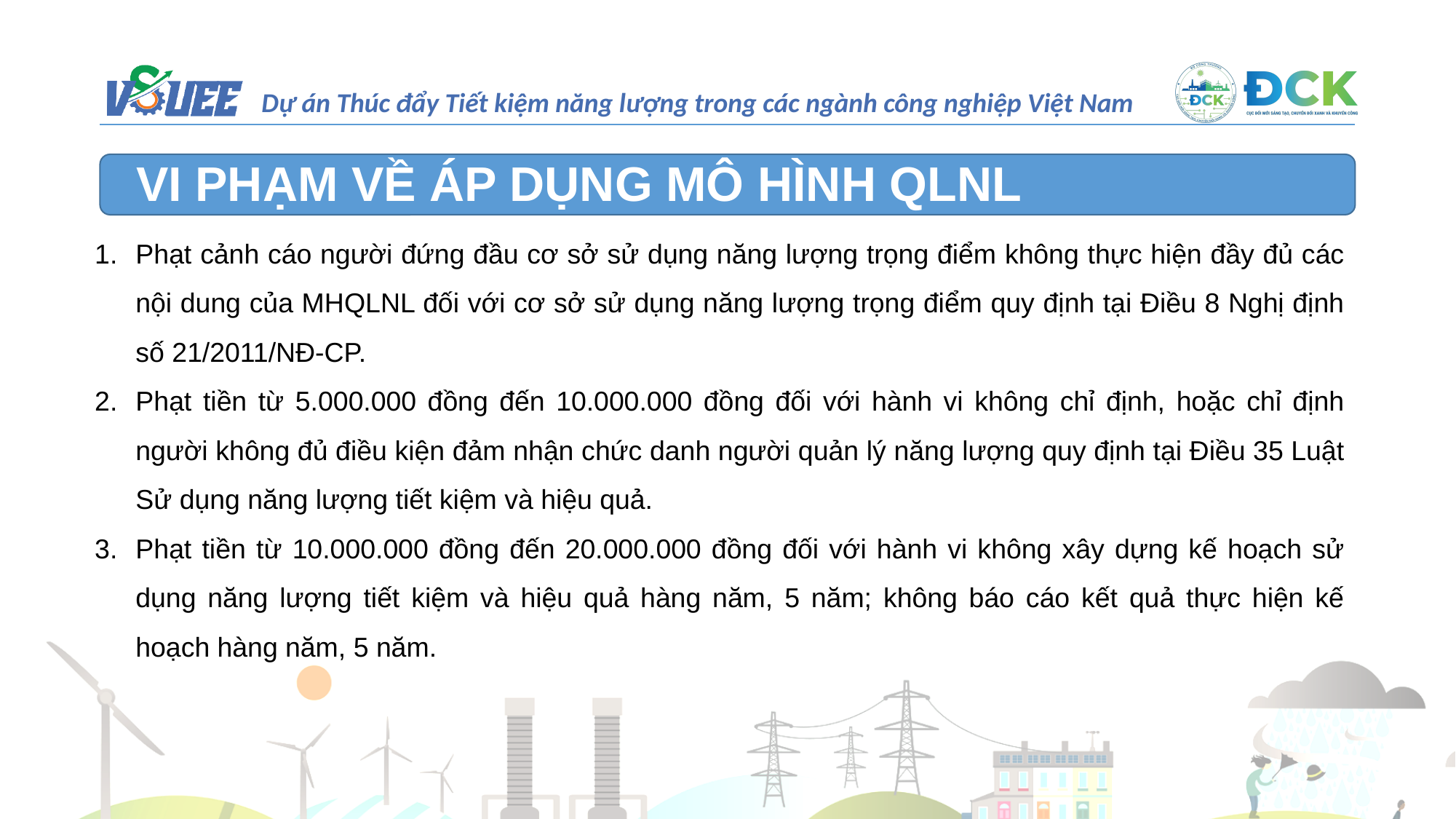

VI PHẠM VỀ ÁP DỤNG MÔ HÌNH QLNL
Phạt cảnh cáo người đứng đầu cơ sở sử dụng năng lượng trọng điểm không thực hiện đầy đủ các nội dung của MHQLNL đối với cơ sở sử dụng năng lượng trọng điểm quy định tại Điều 8 Nghị định số 21/2011/NĐ-CP.
Phạt tiền từ 5.000.000 đồng đến 10.000.000 đồng đối với hành vi không chỉ định, hoặc chỉ định người không đủ điều kiện đảm nhận chức danh người quản lý năng lượng quy định tại Điều 35 Luật Sử dụng năng lượng tiết kiệm và hiệu quả.
Phạt tiền từ 10.000.000 đồng đến 20.000.000 đồng đối với hành vi không xây dựng kế hoạch sử dụng năng lượng tiết kiệm và hiệu quả hàng năm, 5 năm; không báo cáo kết quả thực hiện kế hoạch hàng năm, 5 năm.